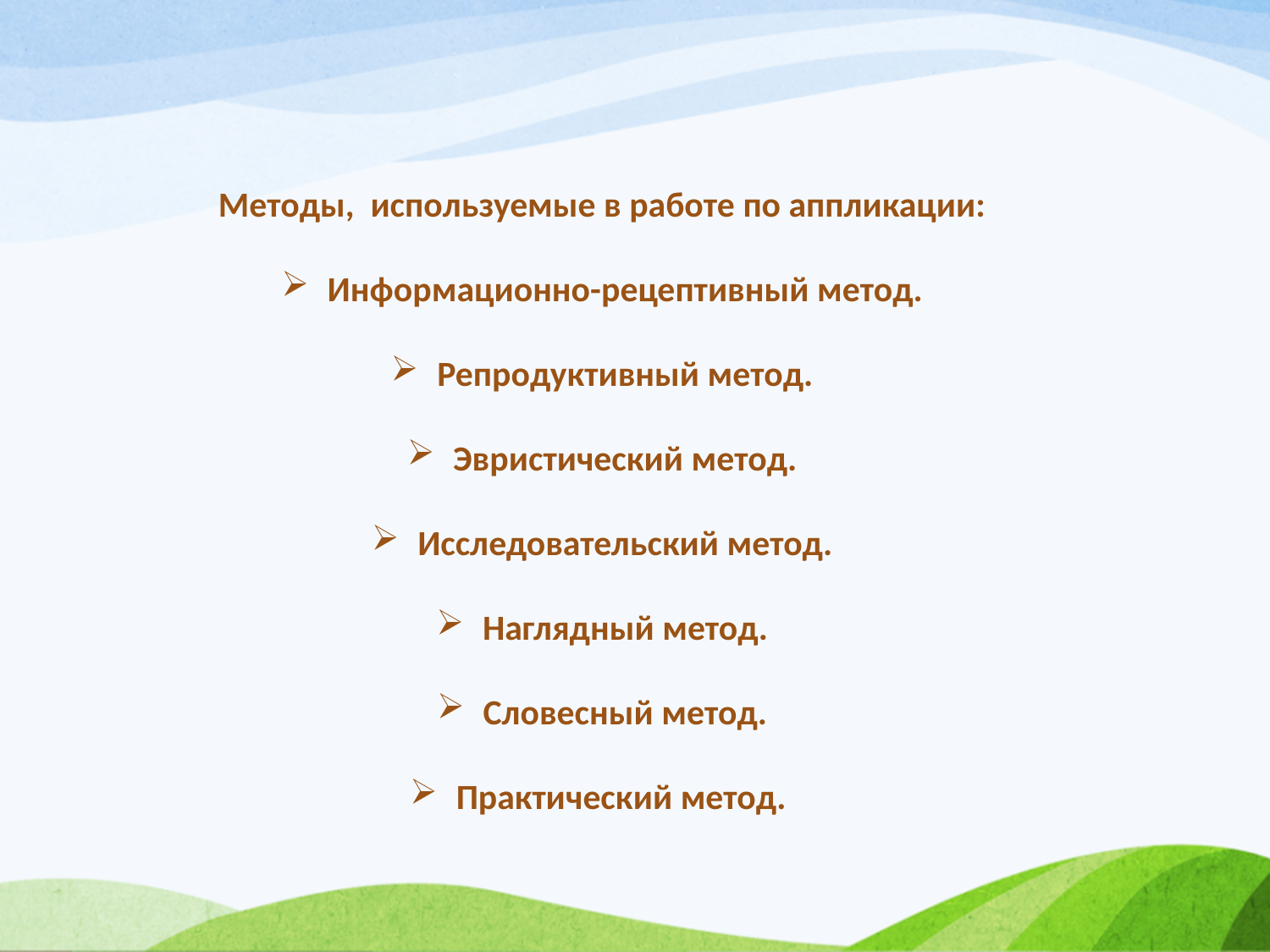

Методы,  используемые в работе по аппликации:

  Информационно-рецептивный метод.

  Репродуктивный метод.

  Эвристический метод.

  Исследовательский метод.

  Наглядный метод.

  Словесный метод.

  Практический метод.